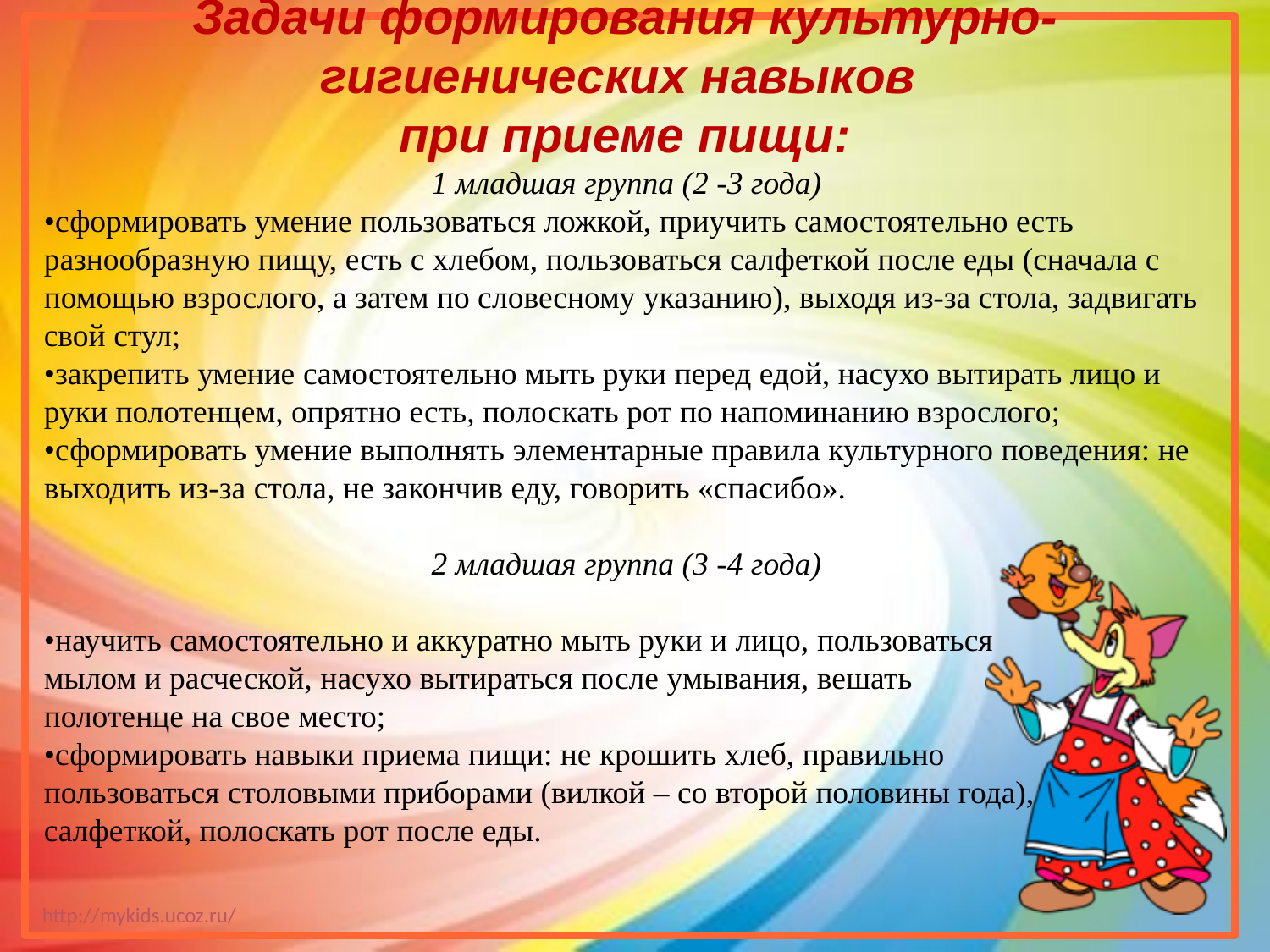

Задачи формирования культурно-гигиенических навыков
при приеме пищи:

1 младшая группа (2 -3 года)
•сформировать умение пользоваться ложкой, приучить самостоятельно есть разнообразную пищу, есть с хлебом, пользоваться салфеткой после еды (сначала с помощью взрослого, а затем по словесному указанию), выходя из-за стола, задвигать свой стул;
•закрепить умение самостоятельно мыть руки перед едой, насухо вытирать лицо и руки полотенцем, опрятно есть, полоскать рот по напоминанию взрослого;
•сформировать умение выполнять элементарные правила культурного поведения: не выходить из-за стола, не закончив еду, говорить «спасибо».

2 младшая группа (3 -4 года)

•научить самостоятельно и аккуратно мыть руки и лицо, пользоваться
мылом и расческой, насухо вытираться после умывания, вешать
полотенце на свое место;
•сформировать навыки приема пищи: не крошить хлеб, правильно
пользоваться столовыми приборами (вилкой – со второй половины года),
салфеткой, полоскать рот после еды.